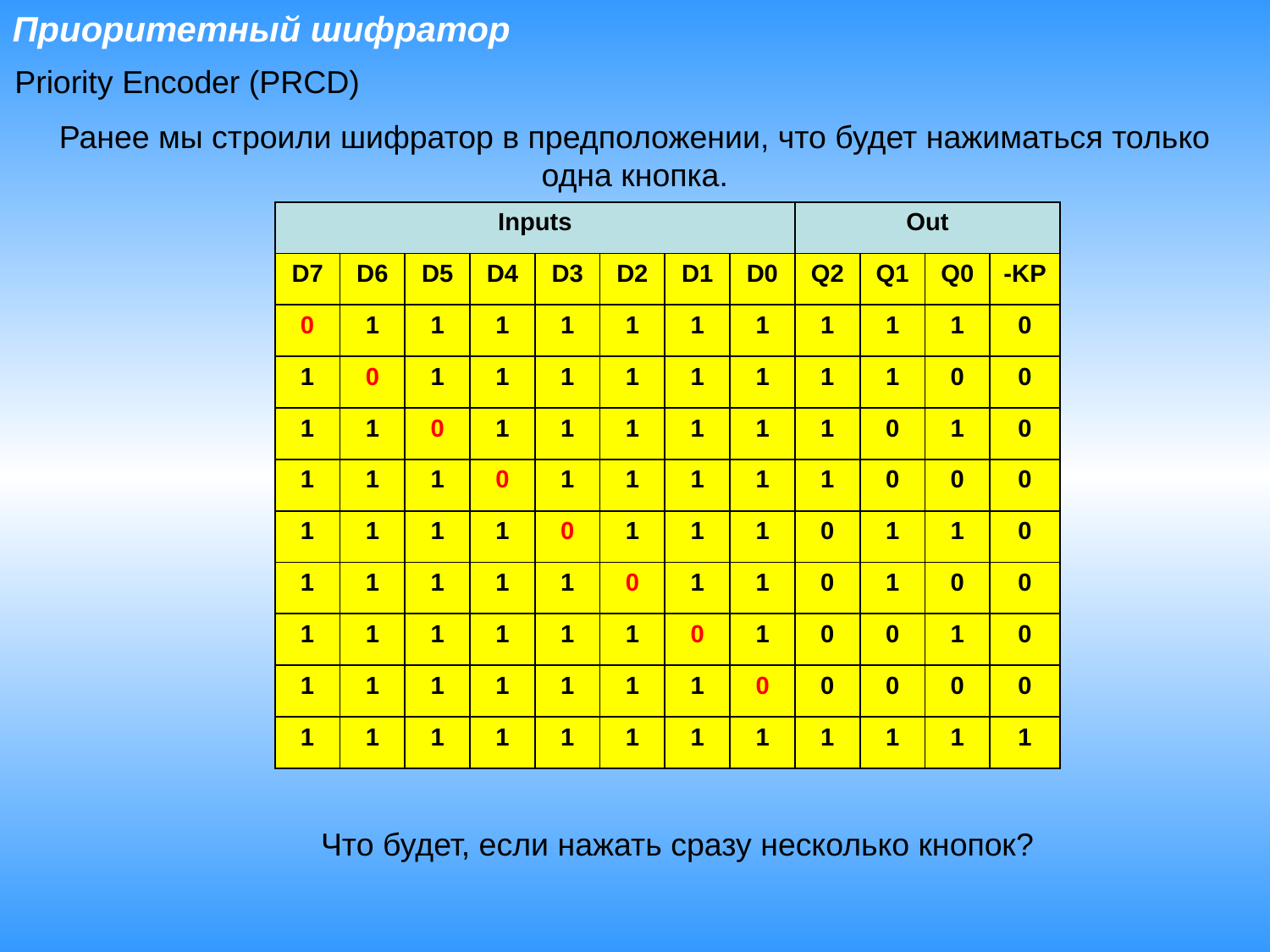

Приоритетный шифратор
Priority Encoder (PRCD)
Ранее мы строили шифратор в предположении, что будет нажиматься только одна кнопка.
| Inputs |  |  |  |  |  |  |  | Out |  |  |  |
| --- | --- | --- | --- | --- | --- | --- | --- | --- | --- | --- | --- |
| D7 | D6 | D5 | D4 | D3 | D2 | D1 | D0 | Q2 | Q1 | Q0 | -KP |
| 0 | 1 | 1 | 1 | 1 | 1 | 1 | 1 | 1 | 1 | 1 | 0 |
| 1 | 0 | 1 | 1 | 1 | 1 | 1 | 1 | 1 | 1 | 0 | 0 |
| 1 | 1 | 0 | 1 | 1 | 1 | 1 | 1 | 1 | 0 | 1 | 0 |
| 1 | 1 | 1 | 0 | 1 | 1 | 1 | 1 | 1 | 0 | 0 | 0 |
| 1 | 1 | 1 | 1 | 0 | 1 | 1 | 1 | 0 | 1 | 1 | 0 |
| 1 | 1 | 1 | 1 | 1 | 0 | 1 | 1 | 0 | 1 | 0 | 0 |
| 1 | 1 | 1 | 1 | 1 | 1 | 0 | 1 | 0 | 0 | 1 | 0 |
| 1 | 1 | 1 | 1 | 1 | 1 | 1 | 0 | 0 | 0 | 0 | 0 |
| 1 | 1 | 1 | 1 | 1 | 1 | 1 | 1 | 1 | 1 | 1 | 1 |
Что будет, если нажать сразу несколько кнопок?